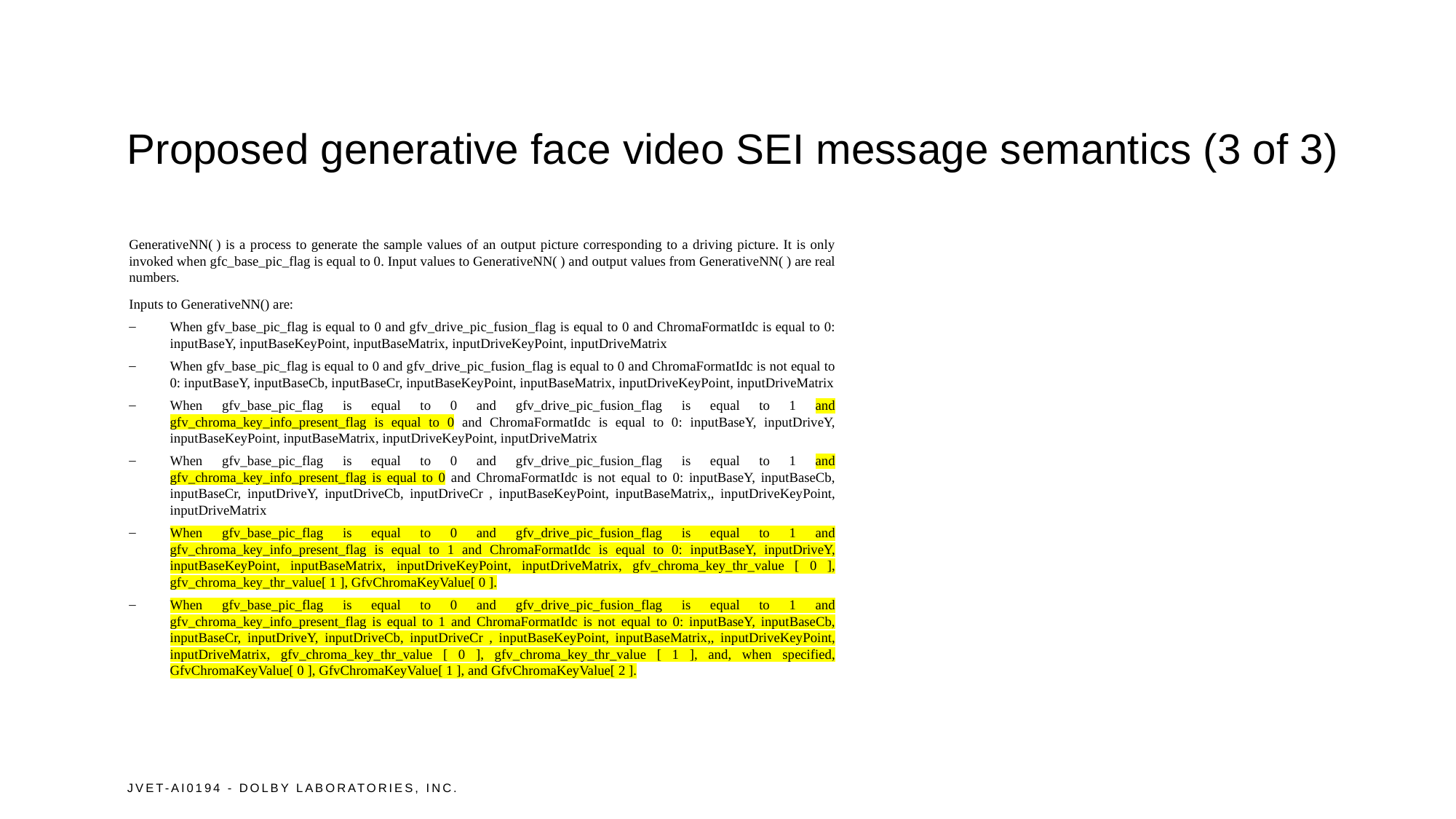

# Proposed generative face video SEI message semantics (3 of 3)
GenerativeNN( ) is a process to generate the sample values of an output picture corresponding to a driving picture. It is only invoked when gfc_base_pic_flag is equal to 0. Input values to GenerativeNN( ) and output values from GenerativeNN( ) are real numbers.
Inputs to GenerativeNN() are:
When gfv_base_pic_flag is equal to 0 and gfv_drive_pic_fusion_flag is equal to 0 and ChromaFormatIdc is equal to 0: inputBaseY, inputBaseKeyPoint, inputBaseMatrix, inputDriveKeyPoint, inputDriveMatrix
When gfv_base_pic_flag is equal to 0 and gfv_drive_pic_fusion_flag is equal to 0 and ChromaFormatIdc is not equal to 0: inputBaseY, inputBaseCb, inputBaseCr, inputBaseKeyPoint, inputBaseMatrix, inputDriveKeyPoint, inputDriveMatrix
When gfv_base_pic_flag is equal to 0 and gfv_drive_pic_fusion_flag is equal to 1 and gfv_chroma_key_info_present_flag is equal to 0 and ChromaFormatIdc is equal to 0: inputBaseY, inputDriveY, inputBaseKeyPoint, inputBaseMatrix, inputDriveKeyPoint, inputDriveMatrix
When gfv_base_pic_flag is equal to 0 and gfv_drive_pic_fusion_flag is equal to 1 and gfv_chroma_key_info_present_flag is equal to 0 and ChromaFormatIdc is not equal to 0: inputBaseY, inputBaseCb, inputBaseCr, inputDriveY, inputDriveCb, inputDriveCr , inputBaseKeyPoint, inputBaseMatrix,, inputDriveKeyPoint, inputDriveMatrix
When gfv_base_pic_flag is equal to 0 and gfv_drive_pic_fusion_flag is equal to 1 and gfv_chroma_key_info_present_flag is equal to 1 and ChromaFormatIdc is equal to 0: inputBaseY, inputDriveY, inputBaseKeyPoint, inputBaseMatrix, inputDriveKeyPoint, inputDriveMatrix, gfv_chroma_key_thr_value [ 0 ], gfv_chroma_key_thr_value[ 1 ], GfvChromaKeyValue[ 0 ].
When gfv_base_pic_flag is equal to 0 and gfv_drive_pic_fusion_flag is equal to 1 and gfv_chroma_key_info_present_flag is equal to 1 and ChromaFormatIdc is not equal to 0: inputBaseY, inputBaseCb, inputBaseCr, inputDriveY, inputDriveCb, inputDriveCr , inputBaseKeyPoint, inputBaseMatrix,, inputDriveKeyPoint, inputDriveMatrix, gfv_chroma_key_thr_value [ 0 ], gfv_chroma_key_thr_value [ 1 ], and, when specified, GfvChromaKeyValue[ 0 ], GfvChromaKeyValue[ 1 ], and GfvChromaKeyValue[ 2 ].

JVET-AI0194 - Dolby Laboratories, Inc.